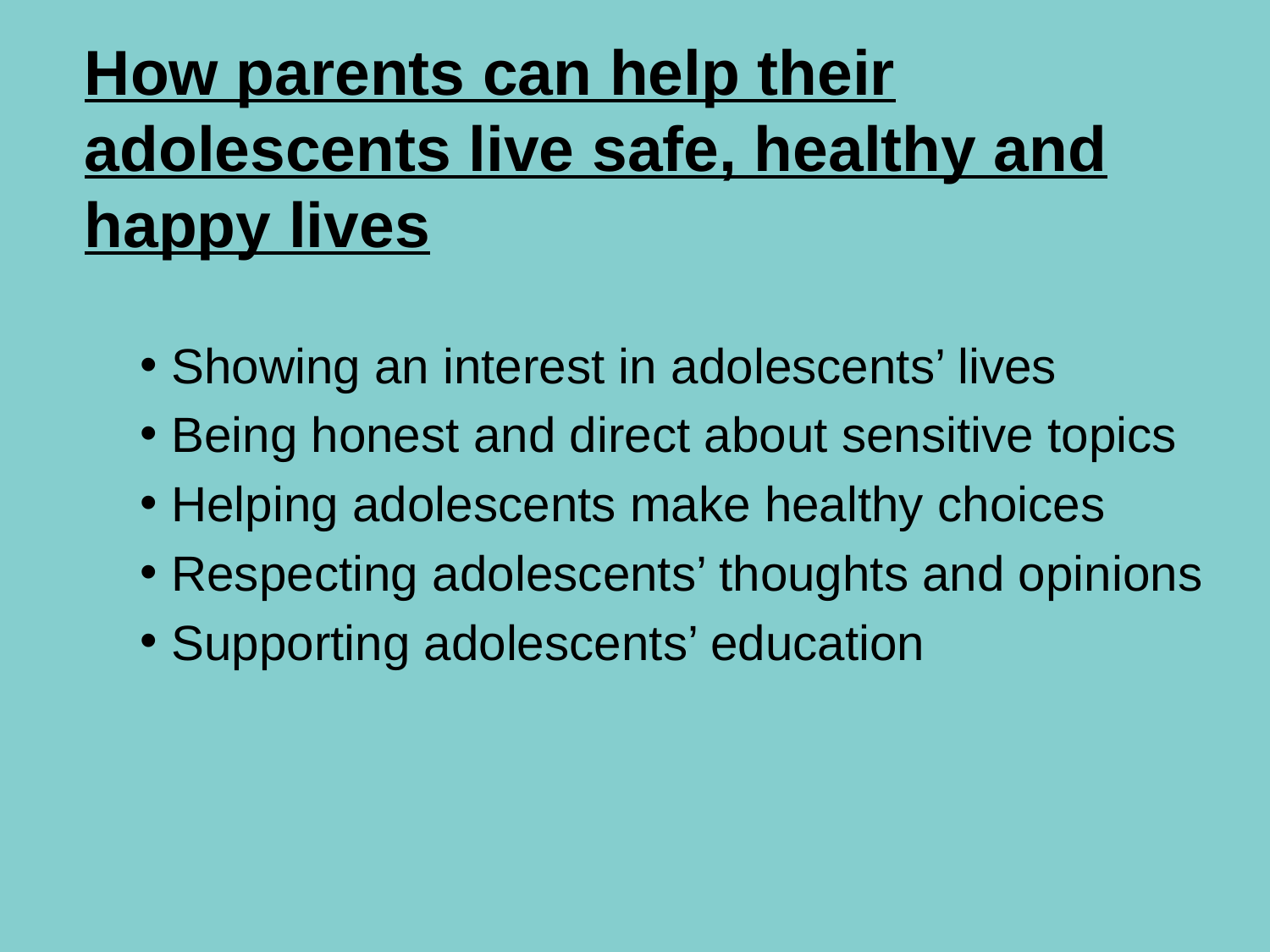

# How parents can help their adolescents live safe, healthy and happy lives
Showing an interest in adolescents’ lives
Being honest and direct about sensitive topics
Helping adolescents make healthy choices
Respecting adolescents’ thoughts and opinions
Supporting adolescents’ education